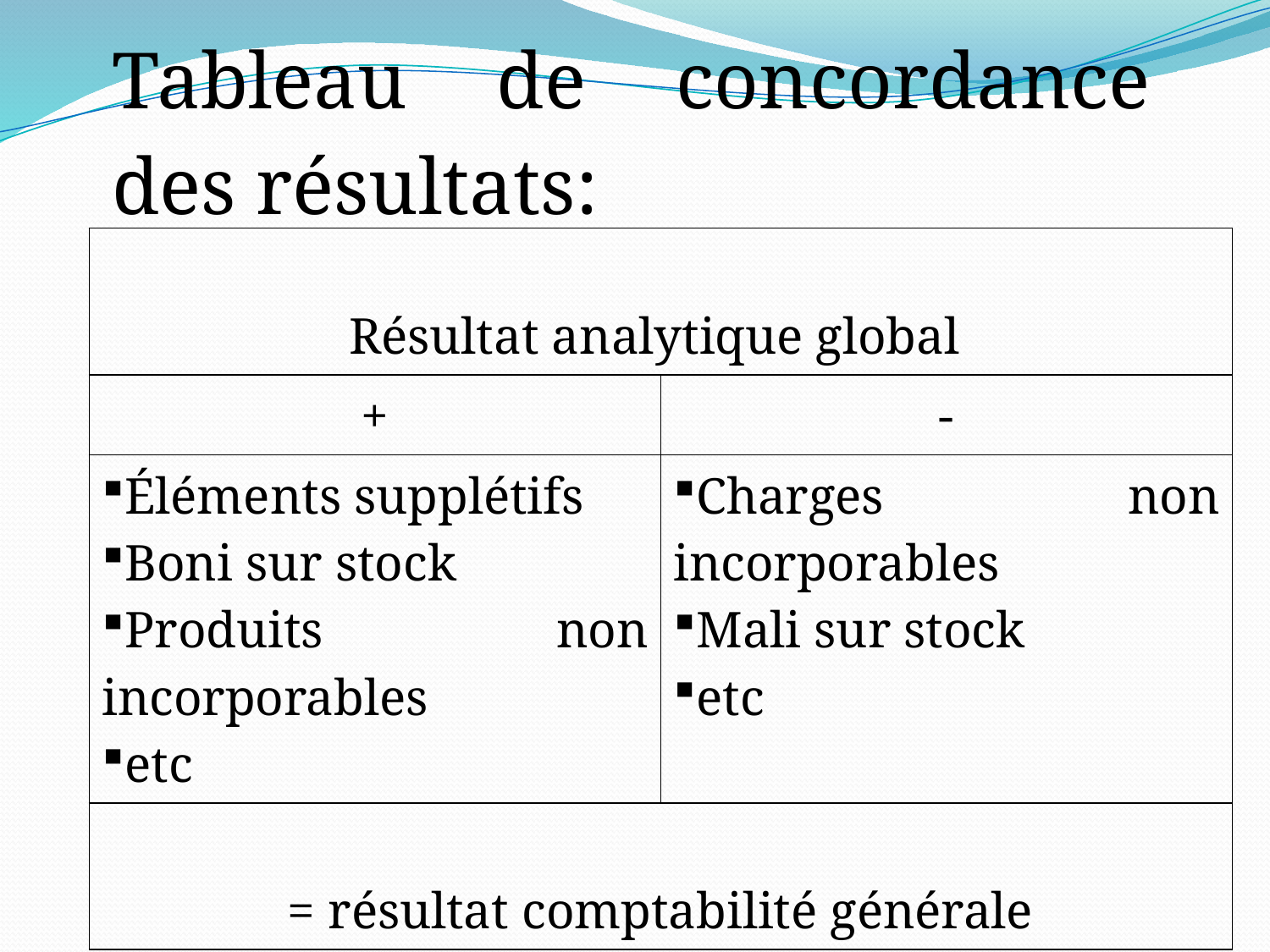

| Tableau de concordance des résultats: |
| --- |
| Résultat analytique global |  |
| --- | --- |
| + | - |
| Éléments supplétifs Boni sur stock Produits non incorporables etc | Charges non incorporables Mali sur stock etc |
| = résultat comptabilité générale |  |